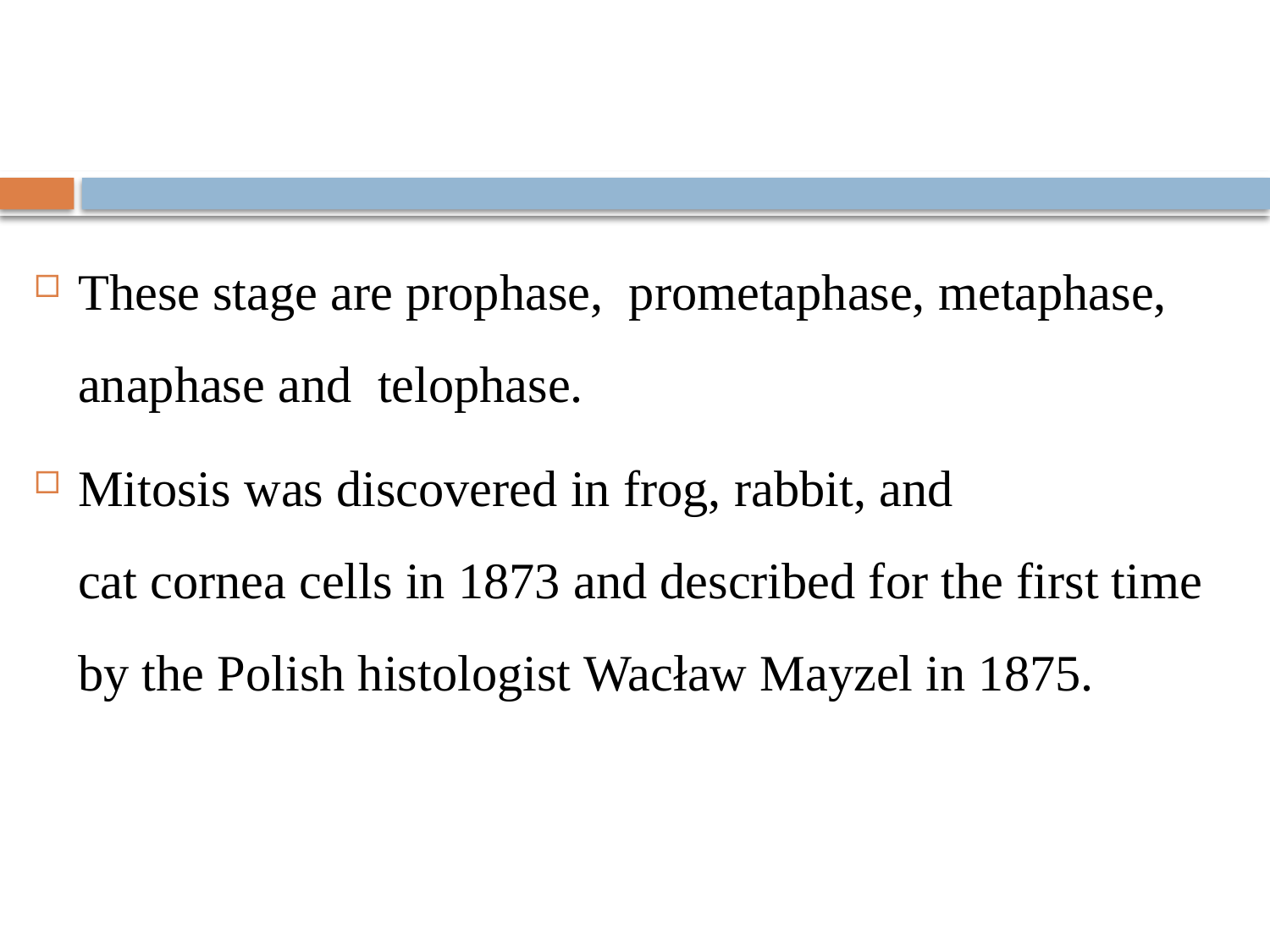

#
These stage are prophase,  prometaphase, metaphase, anaphase and  telophase.
Mitosis was discovered in frog, rabbit, and cat cornea cells in 1873 and described for the first time by the Polish histologist Wacław Mayzel in 1875.